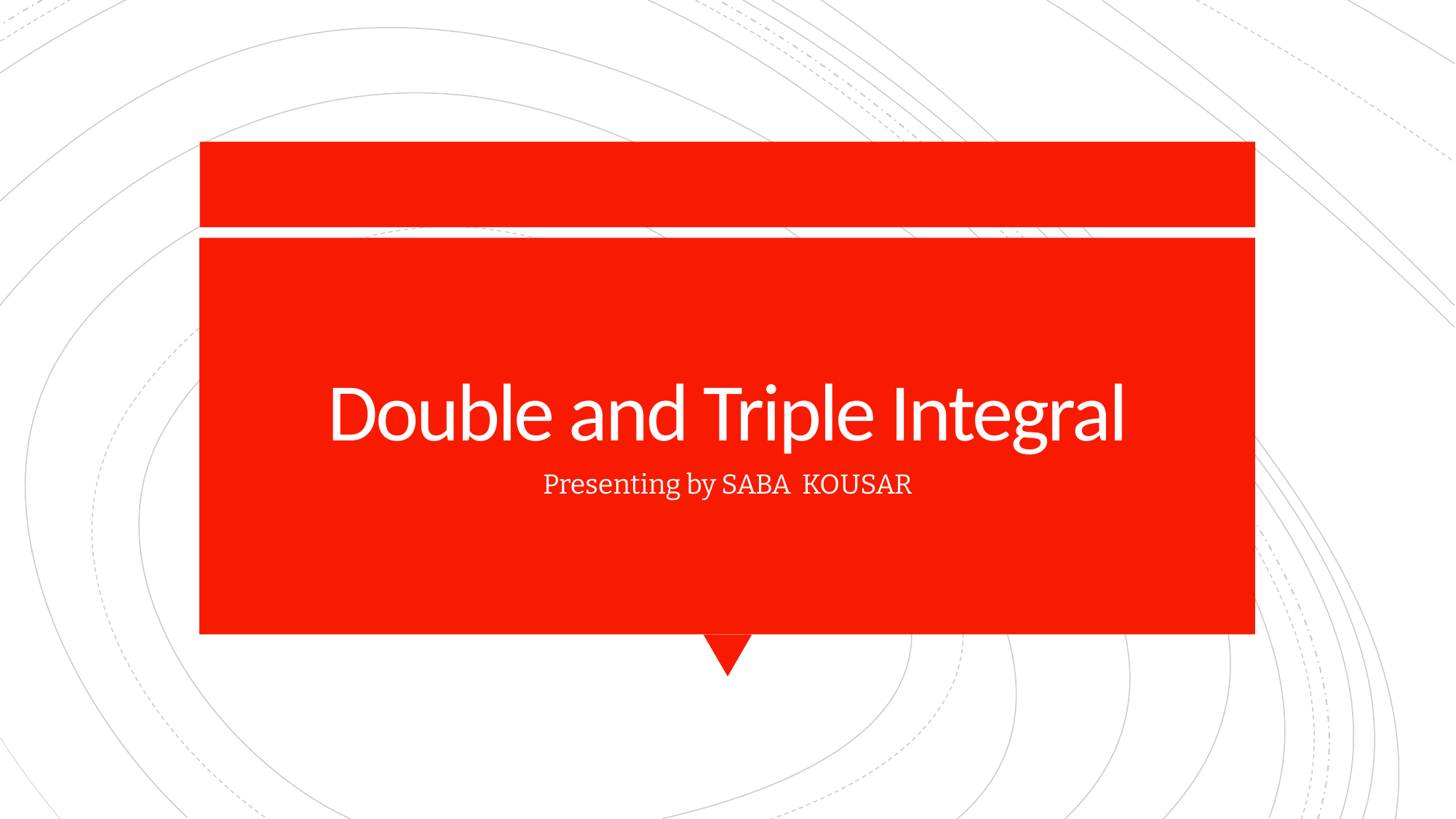

# Double and Triple Integral
Presenting by SABA  KOUSAR